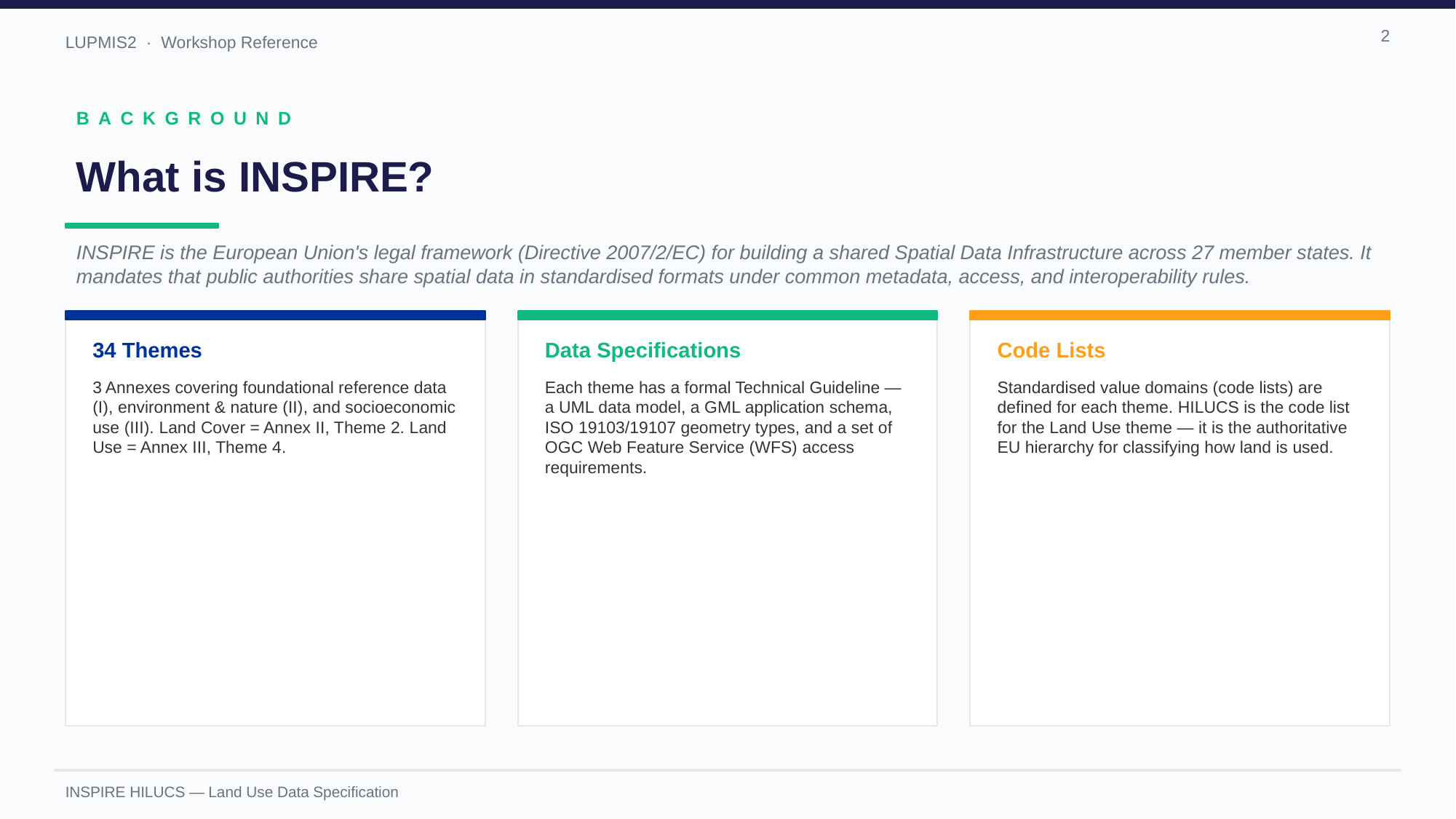

2
BACKGROUND
What is INSPIRE?

INSPIRE is the European Union's legal framework (Directive 2007/2/EC) for building a shared Spatial Data Infrastructure across 27 member states. It mandates that public authorities share spatial data in standardised formats under common metadata, access, and interoperability rules.

34 Themes
Data Specifications
Code Lists
3 Annexes covering foundational reference data (I), environment & nature (II), and socioeconomic use (III). Land Cover = Annex II, Theme 2. Land Use = Annex III, Theme 4.
Each theme has a formal Technical Guideline — a UML data model, a GML application schema, ISO 19103/19107 geometry types, and a set of OGC Web Feature Service (WFS) access requirements.
Standardised value domains (code lists) are defined for each theme. HILUCS is the code list for the Land Use theme — it is the authoritative EU hierarchy for classifying how land is used.